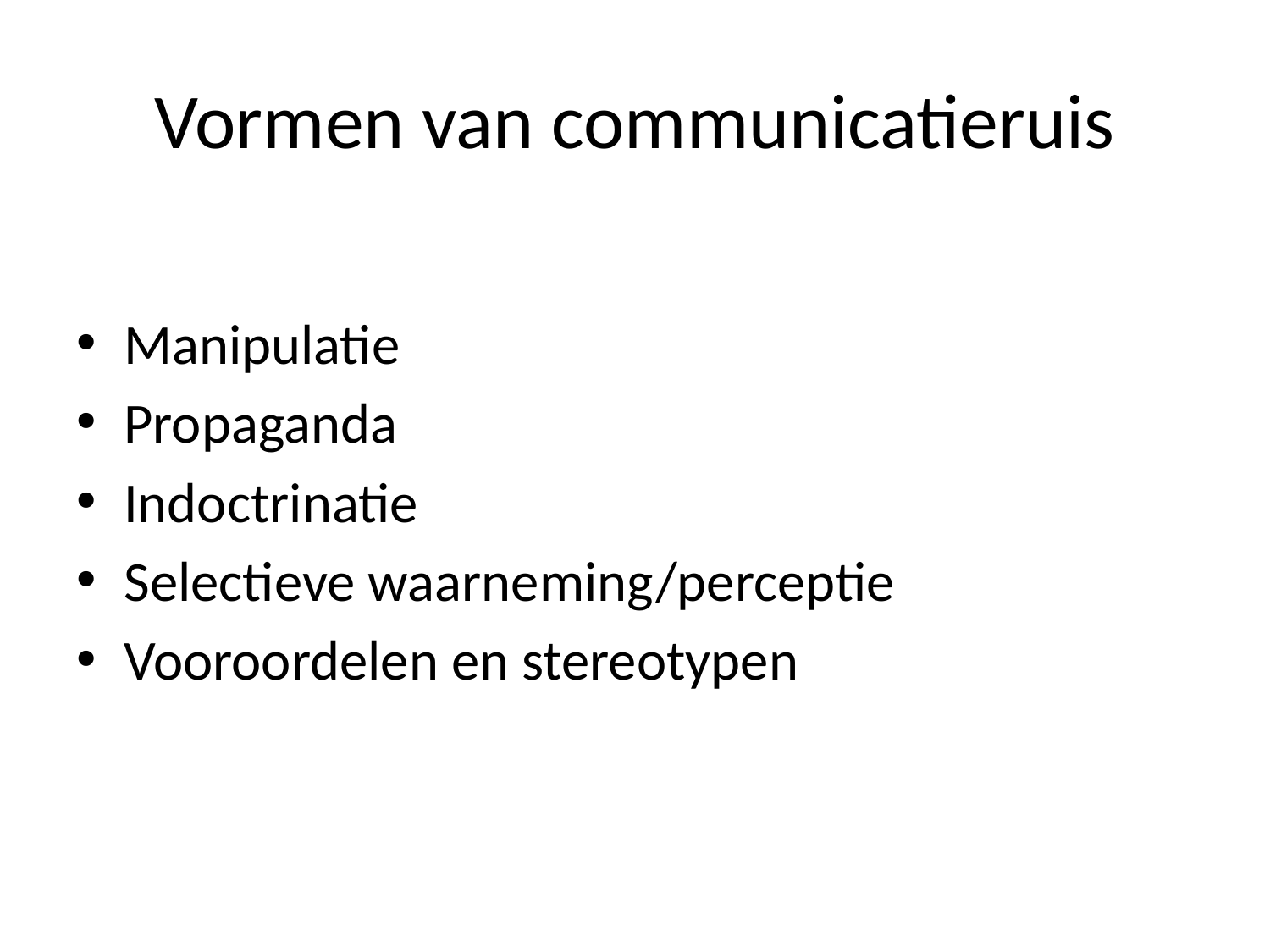

# Vormen van communicatieruis

Manipulatie
Propaganda
Indoctrinatie
Selectieve waarneming/perceptie
Vooroordelen en stereotypen